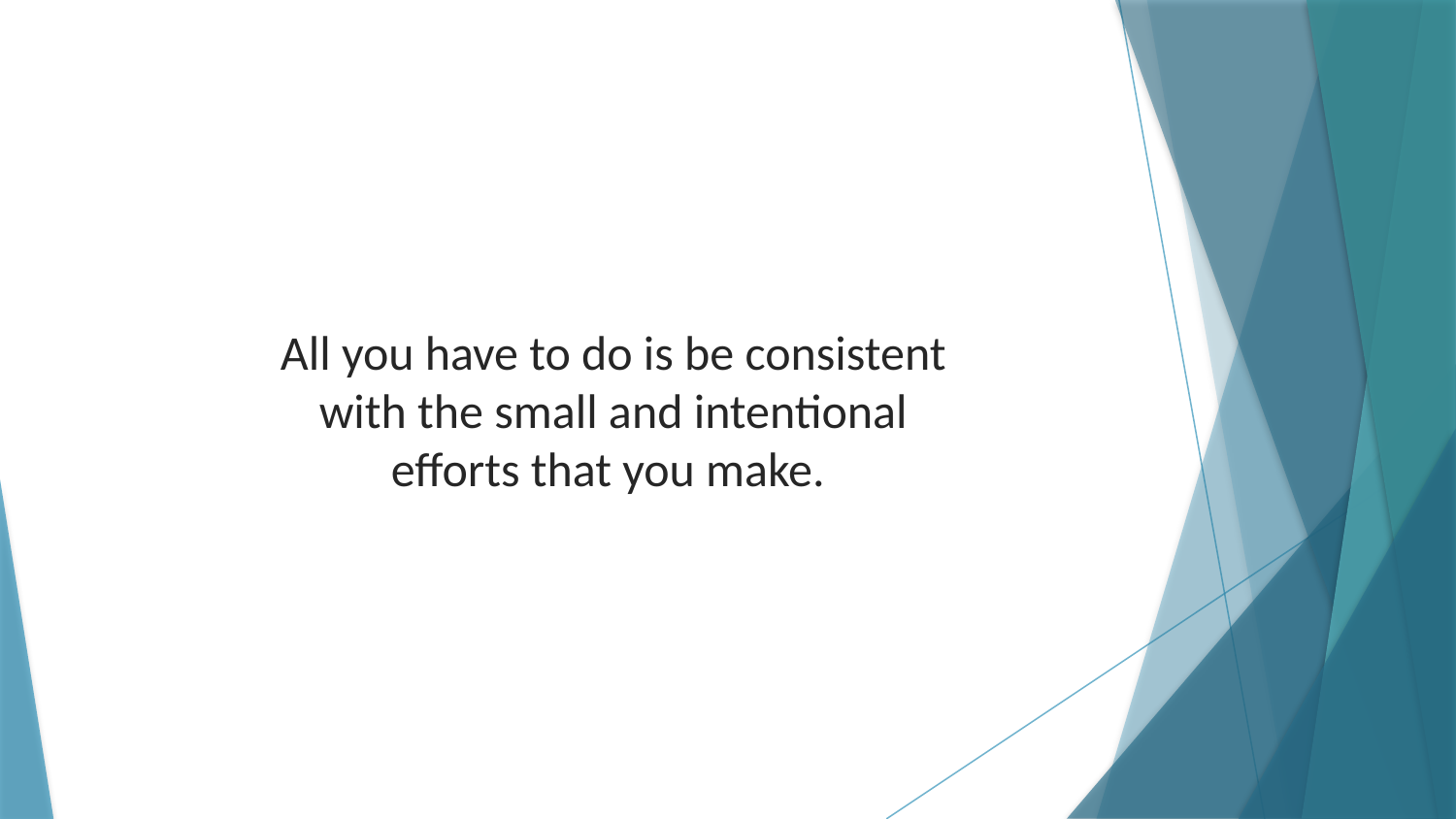

All you have to do is be consistent with the small and intentional efforts that you make.